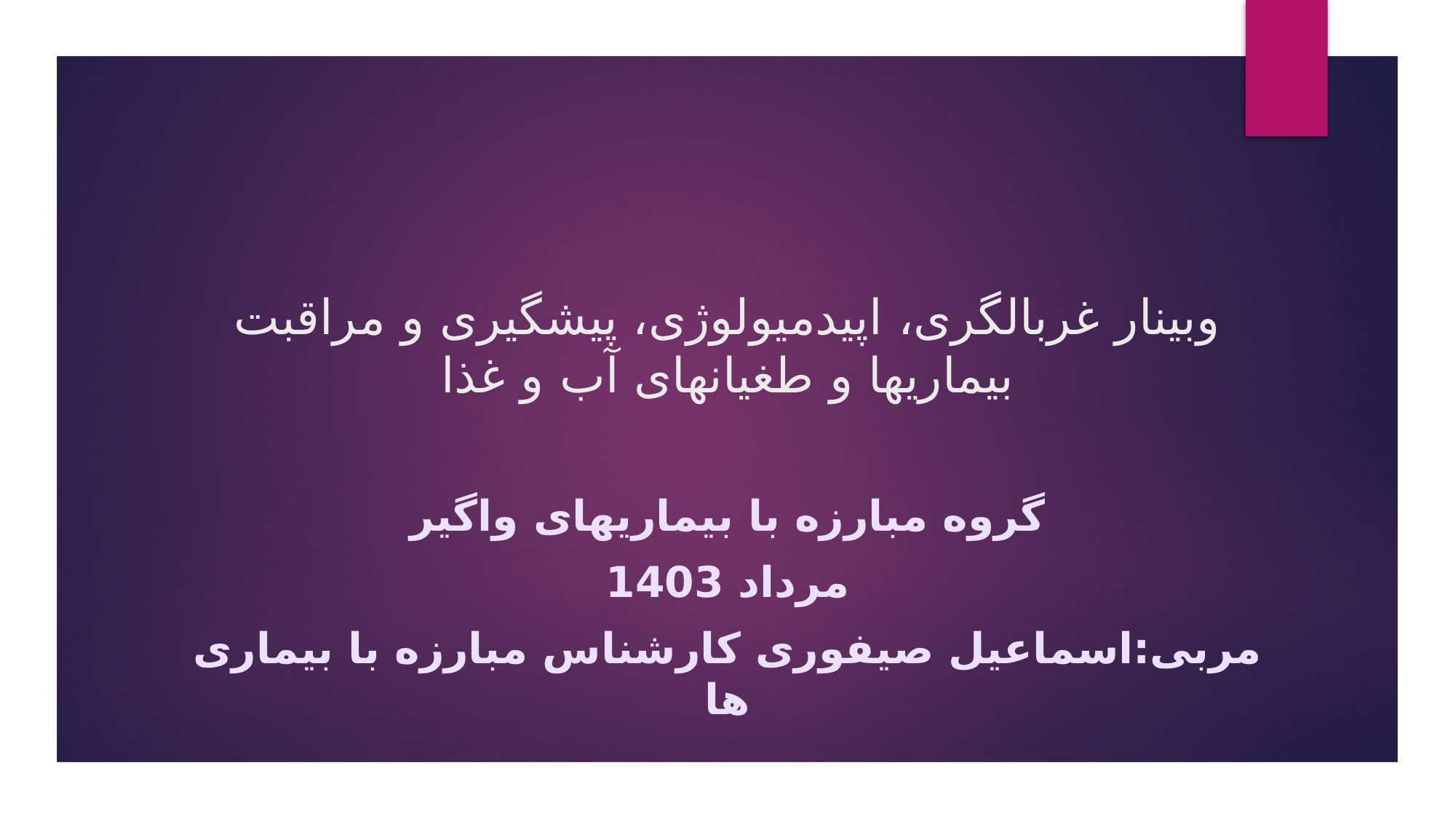

# وبینار غربالگری، اپیدمیولوژی، پیشگیری و مراقبت بیماریها و طغیانهای آب و غذا
گروه مبارزه با بیماریهای واگیر
مرداد 1403
مربی:اسماعیل صیفوری کارشناس مبارزه با بیماری ها